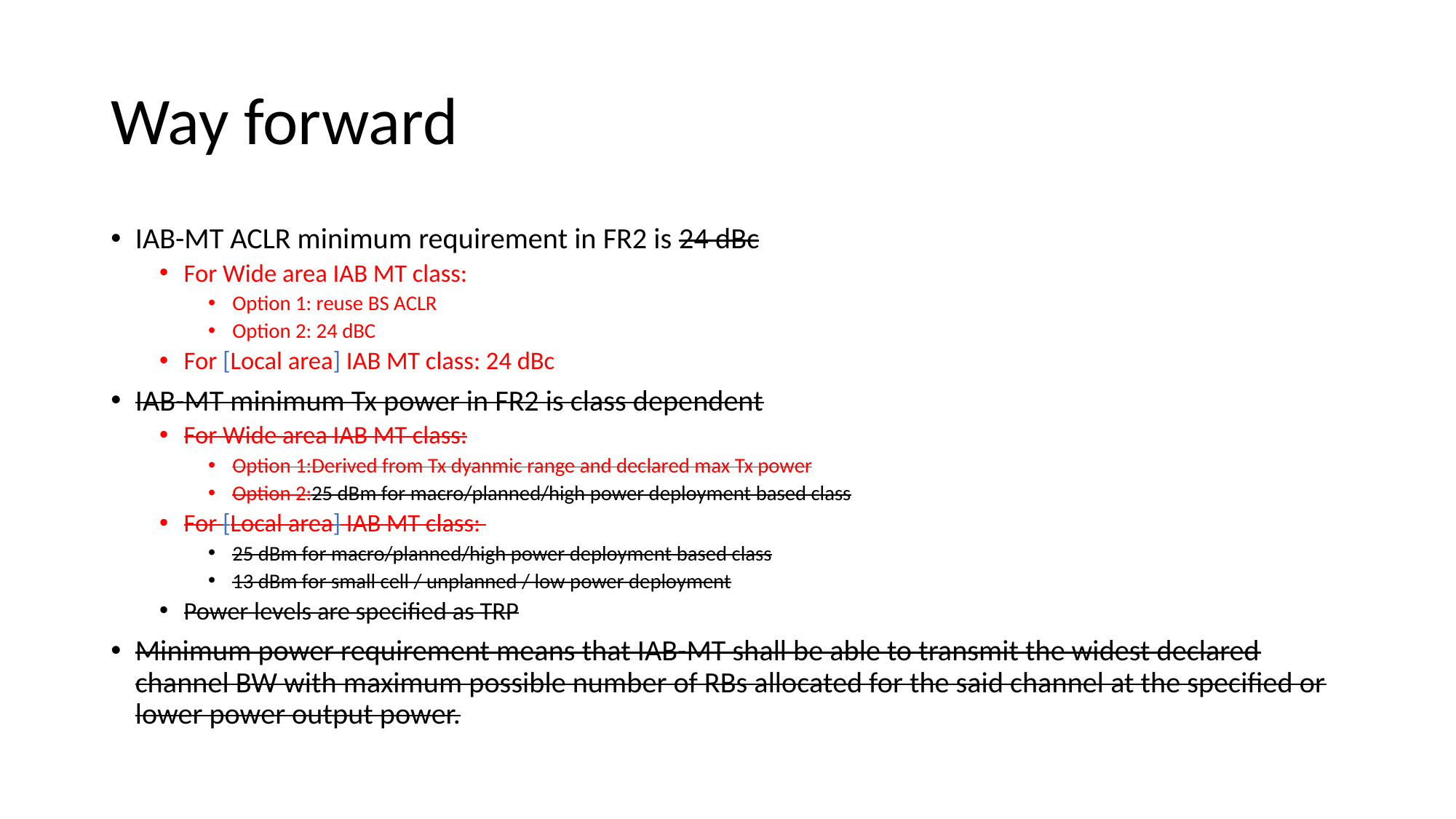

# Way forward
IAB-MT ACLR minimum requirement in FR2 is 24 dBc
For Wide area IAB MT class:
Option 1: reuse BS ACLR
Option 2: 24 dBC
For [Local area] IAB MT class: 24 dBc
IAB-MT minimum Tx power in FR2 is class dependent
For Wide area IAB MT class:
Option 1:Derived from Tx dyanmic range and declared max Tx power
Option 2:25 dBm for macro/planned/high power deployment based class
For [Local area] IAB MT class:
25 dBm for macro/planned/high power deployment based class
13 dBm for small cell / unplanned / low power deployment
Power levels are specified as TRP
Minimum power requirement means that IAB-MT shall be able to transmit the widest declared channel BW with maximum possible number of RBs allocated for the said channel at the specified or lower power output power.